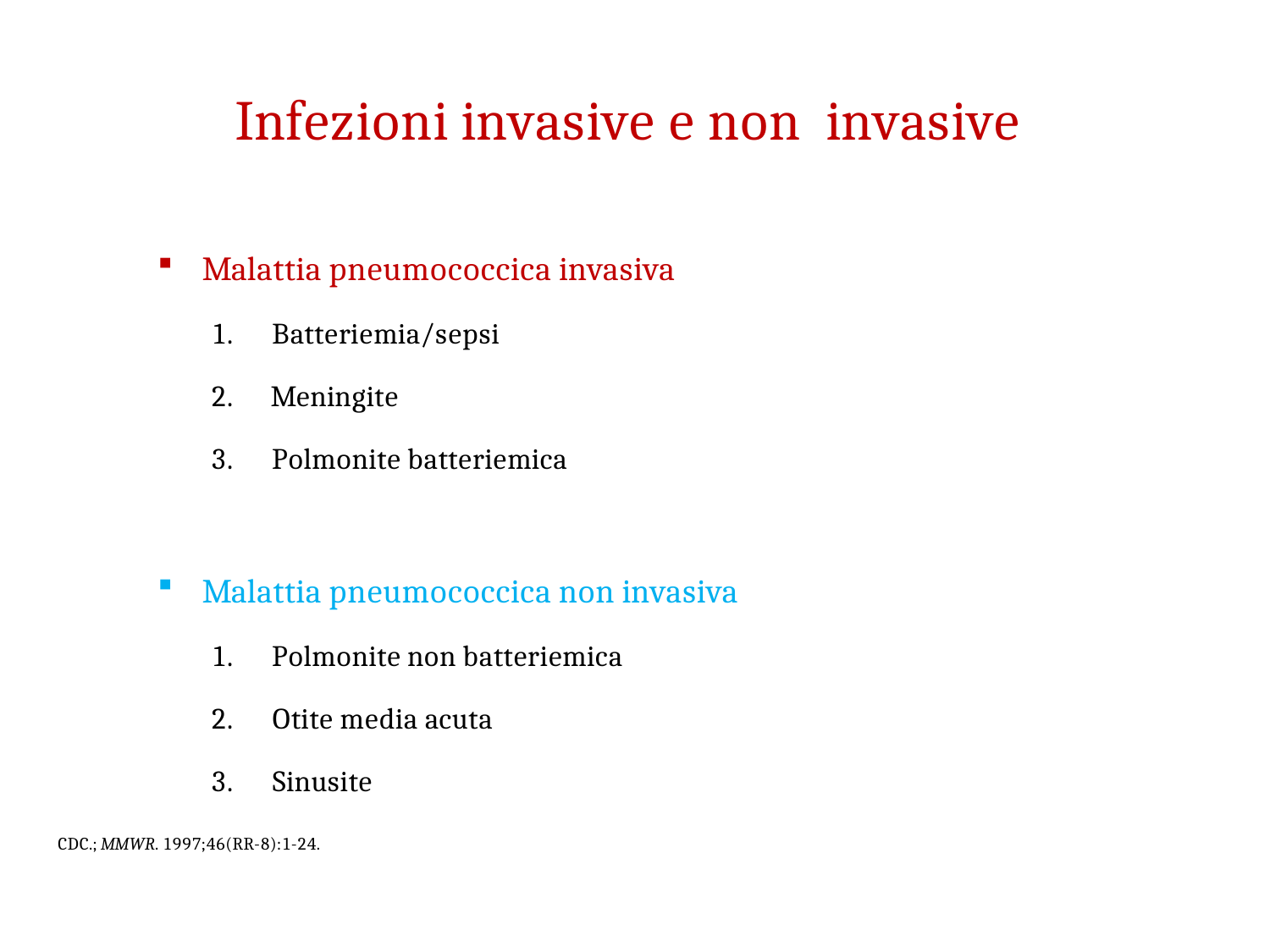

# Infezioni invasive e non  invasive
Malattia pneumococcica invasiva
Batteriemia/sepsi
Meningite
Polmonite batteriemica

Malattia pneumococcica non invasiva
Polmonite non batteriemica
Otite media acuta
Sinusite

CDC.; MMWR. 1997;46(RR-8):1-24.